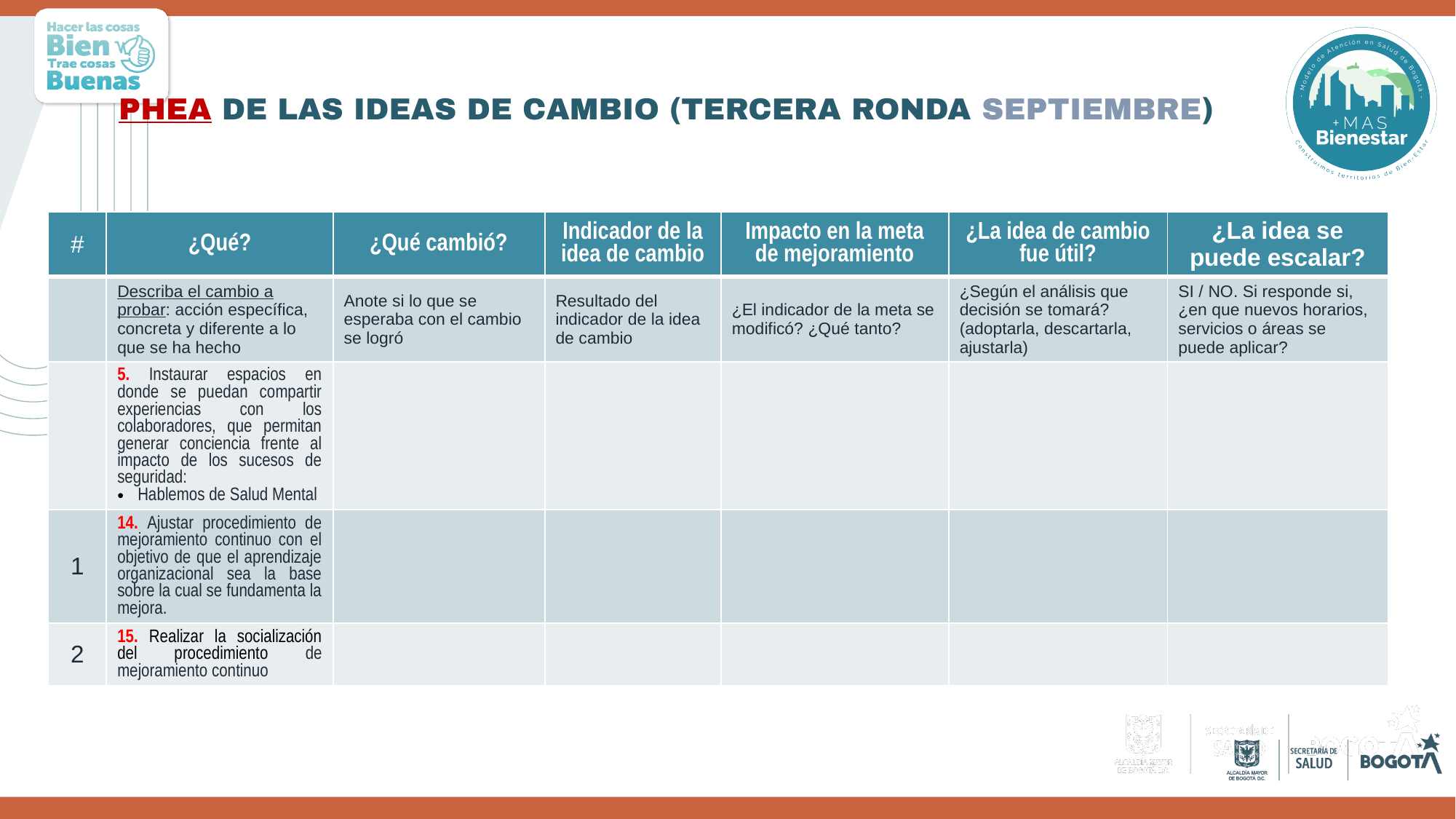

PHEA DE LAS IDEAS DE CAMBIO (TERCERA RONDA SEPTIEMBRE)
| # | ¿Qué? | ¿Qué cambió? | Indicador de la idea de cambio | Impacto en la meta de mejoramiento | ¿La idea de cambio fue útil? | ¿La idea se puede escalar? |
| --- | --- | --- | --- | --- | --- | --- |
|  | Describa el cambio a probar: acción específica, concreta y diferente a lo que se ha hecho | Anote si lo que se esperaba con el cambio se logró | Resultado del indicador de la idea de cambio | ¿El indicador de la meta se modificó? ¿Qué tanto? | ¿Según el análisis que decisión se tomará? (adoptarla, descartarla, ajustarla) | SI / NO. Si responde si, ¿en que nuevos horarios, servicios o áreas se puede aplicar? |
|  | 5. Instaurar espacios en donde se puedan compartir experiencias con los colaboradores, que permitan generar conciencia frente al impacto de los sucesos de seguridad: Hablemos de Salud Mental |  |  |  |  |  |
| 1 | 14. Ajustar procedimiento de mejoramiento continuo con el objetivo de que el aprendizaje organizacional sea la base sobre la cual se fundamenta la mejora. |  |  |  |  |  |
| 2 | 15. Realizar la socialización del procedimiento de mejoramiento continuo |  |  |  |  |  |